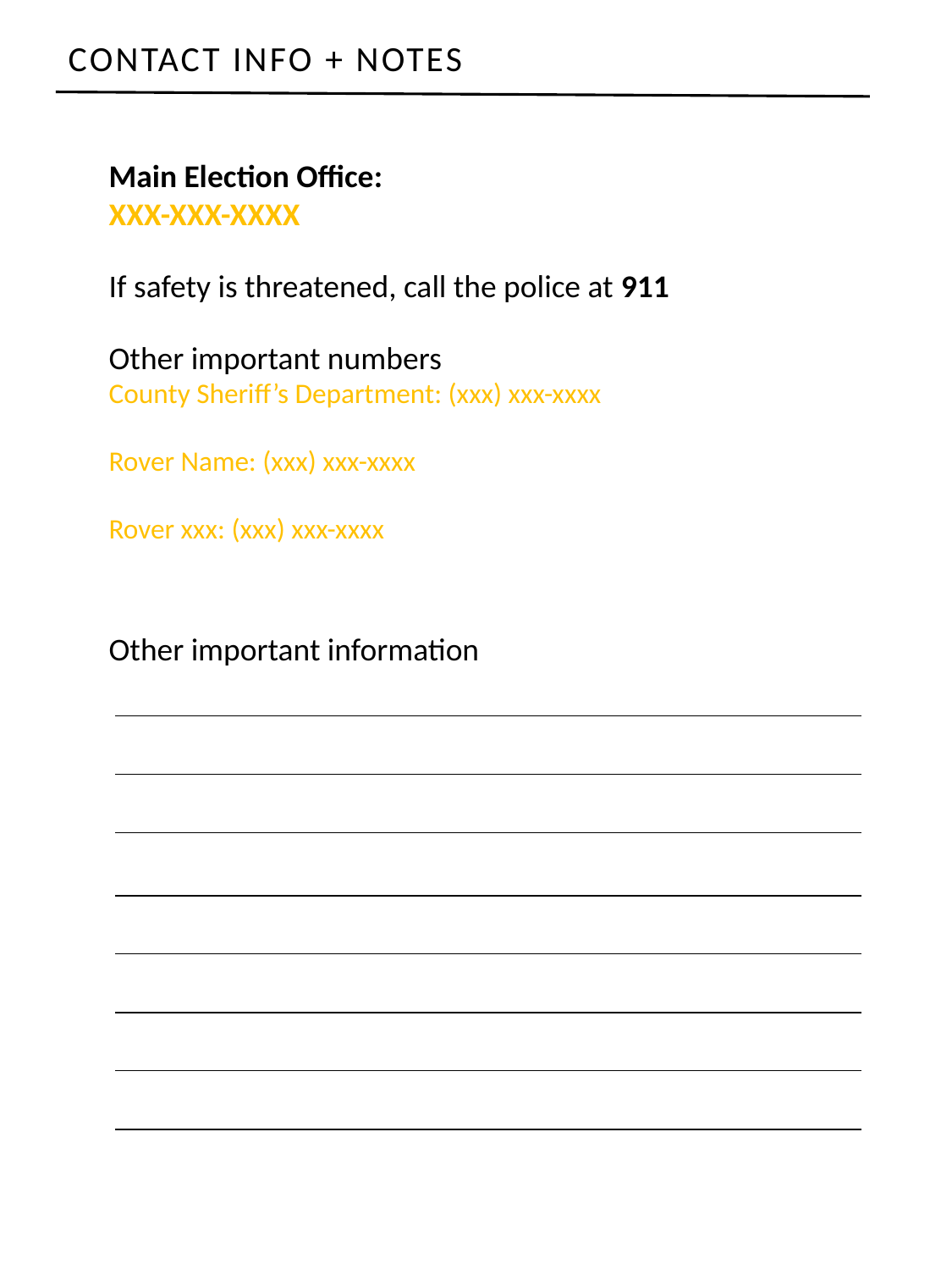

Main Election Office:
XXX-XXX-XXXX

If safety is threatened, call the police at 911

Other important numbers
County Sheriff’s Department: (xxx) xxx-xxxx

Rover Name: (xxx) xxx-xxxx

Rover xxx: (xxx) xxx-xxxx

Other important information